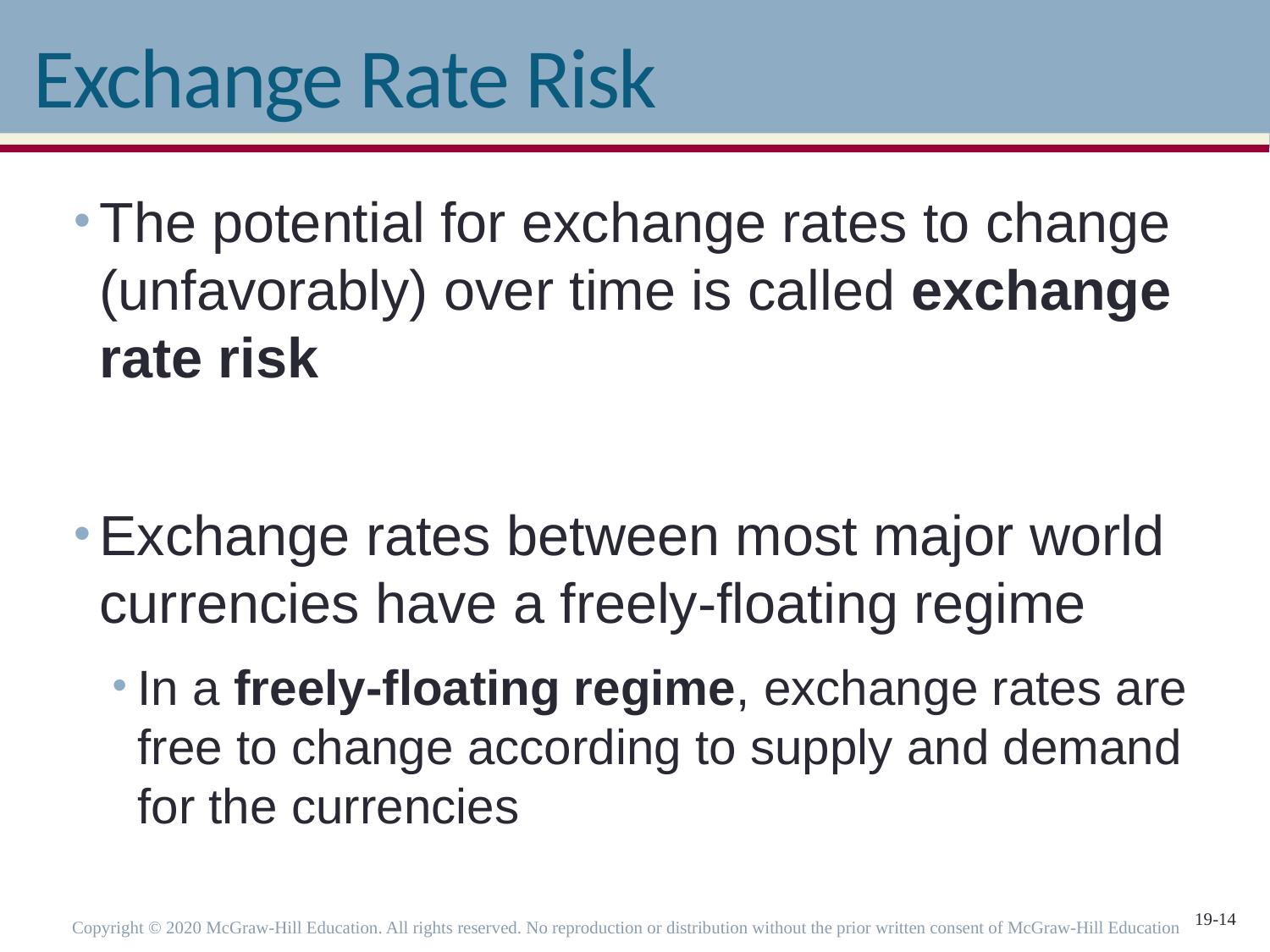

# Exchange Rate Risk
The potential for exchange rates to change (unfavorably) over time is called exchange rate risk

Exchange rates between most major world currencies have a freely-floating regime
In a freely-floating regime, exchange rates are free to change according to supply and demand for the currencies

Copyright © 2020 McGraw-Hill Education. All rights reserved. No reproduction or distribution without the prior written consent of McGraw-Hill Education